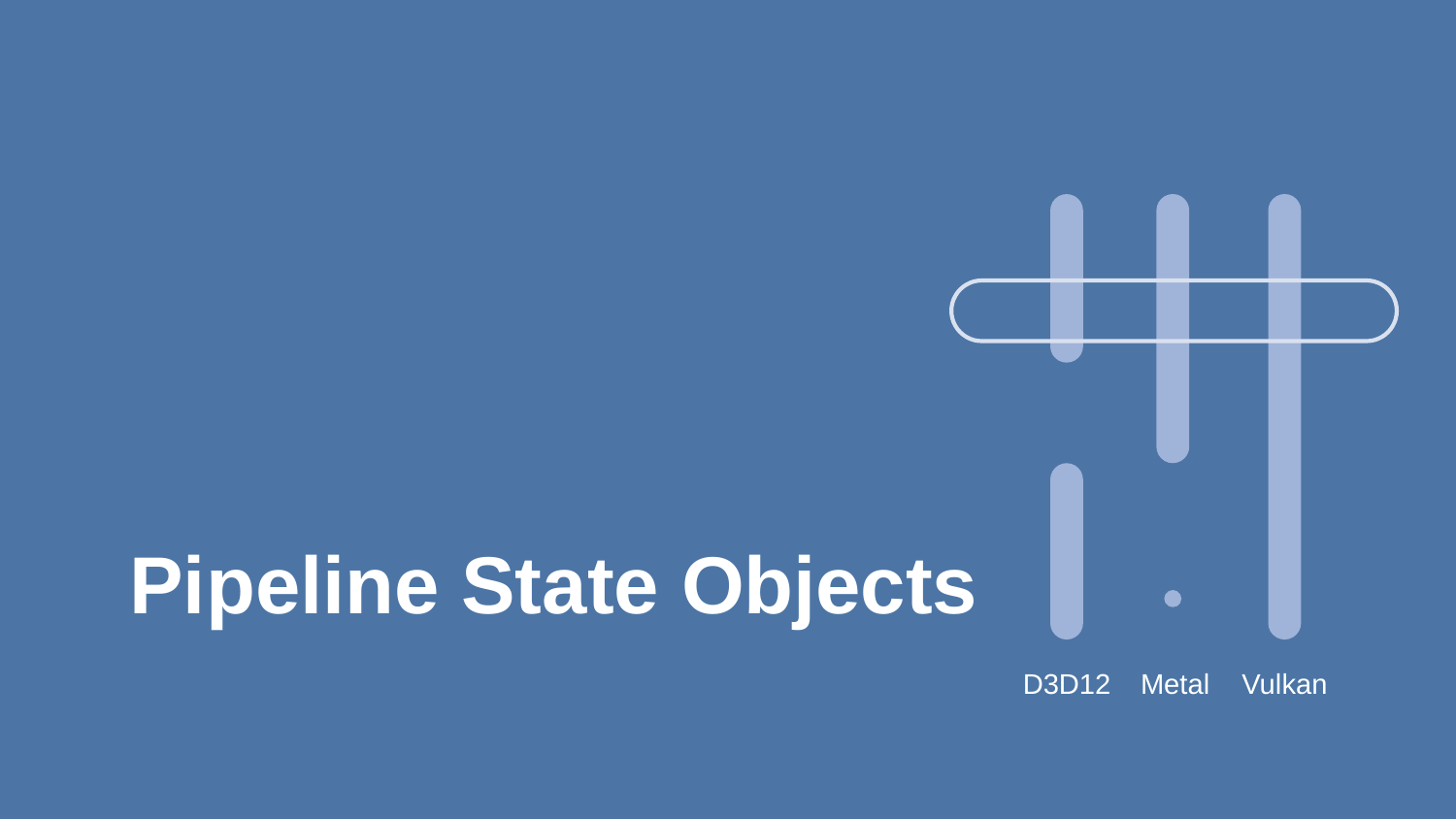

# Pipeline State Objects

D3D12
Metal
Vulkan